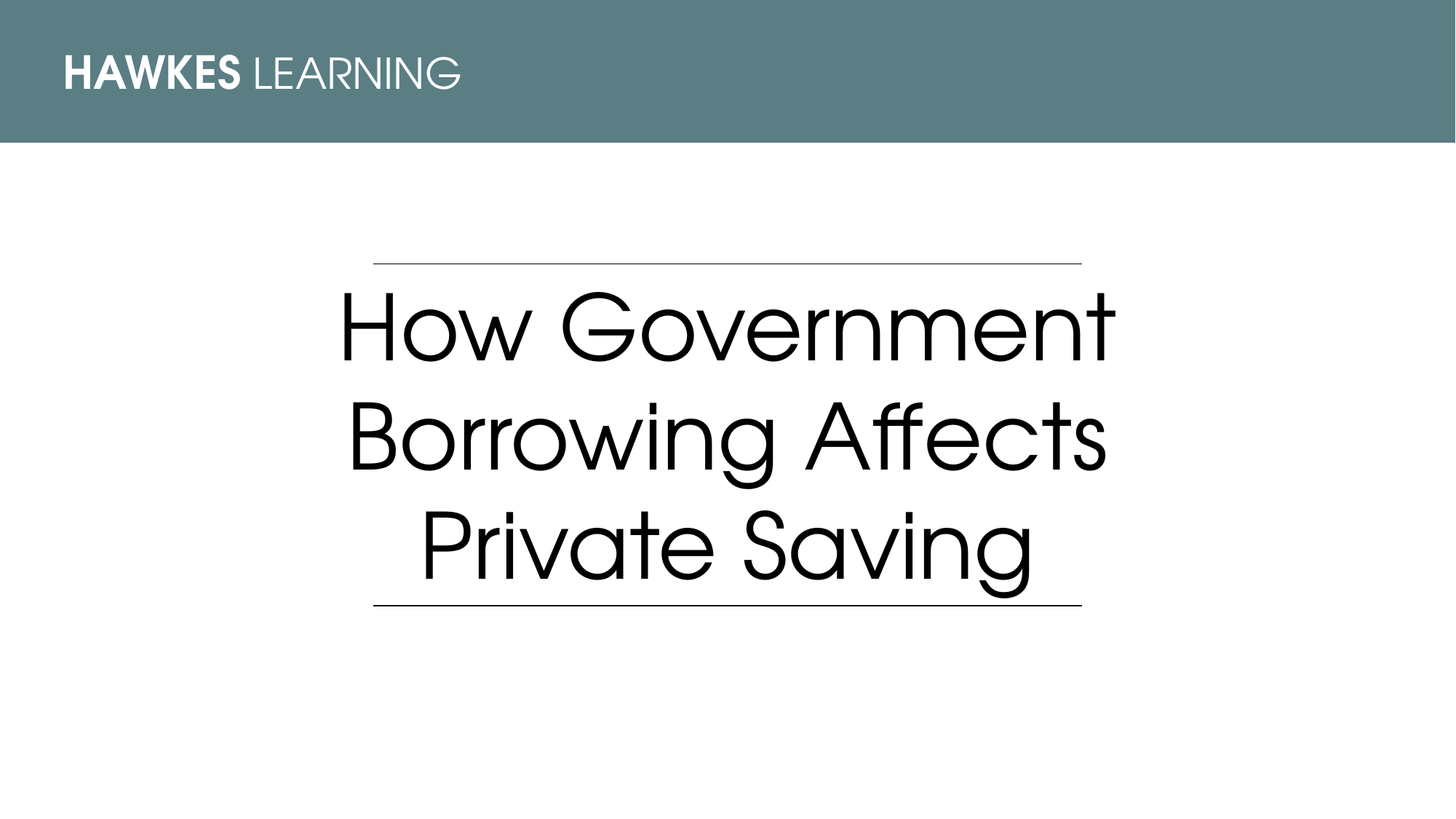

HAWKES LEARNING
How Government Borrowing Affects Private Saving